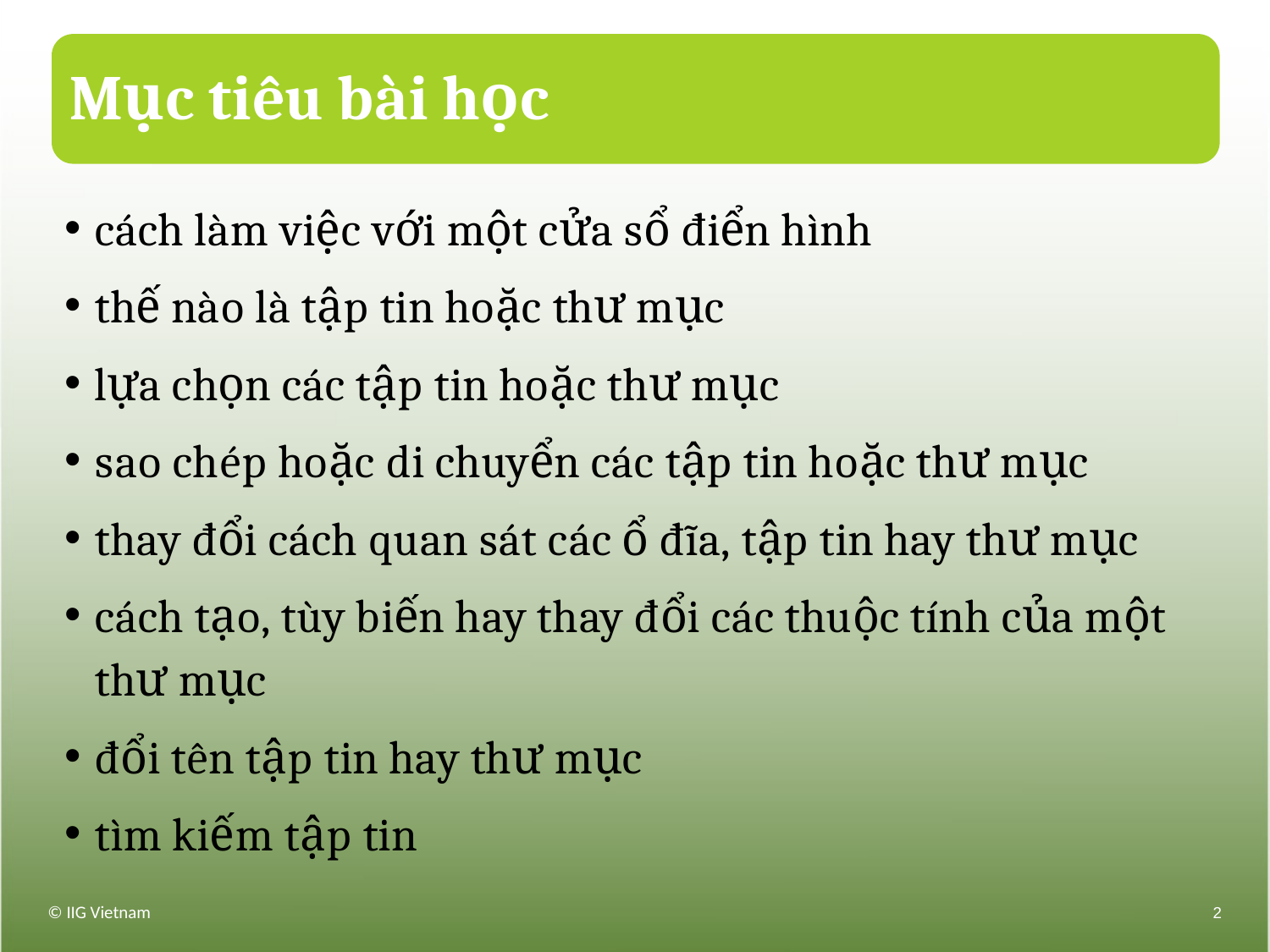

# Mục tiêu bài học
cách làm việc với một cửa sổ điển hình
thế nào là tập tin hoặc thư mục
lựa chọn các tập tin hoặc thư mục
sao chép hoặc di chuyển các tập tin hoặc thư mục
thay đổi cách quan sát các ổ đĩa, tập tin hay thư mục
cách tạo, tùy biến hay thay đổi các thuộc tính của một thư mục
đổi tên tập tin hay thư mục
tìm kiếm tập tin
© IIG Vietnam
2